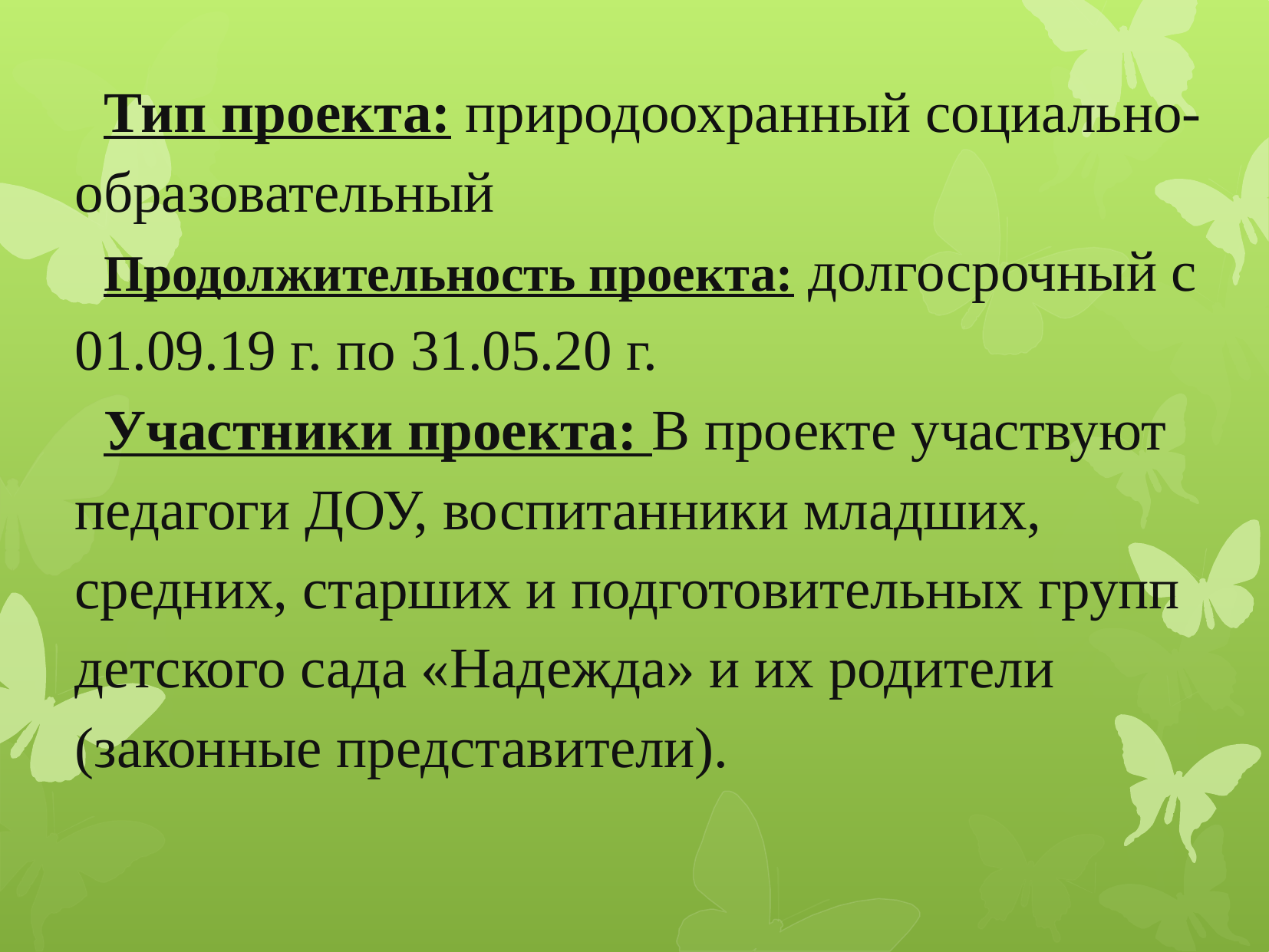

Тип проекта: природоохранный социально-образовательный
Продолжительность проекта: долгосрочный с 01.09.19 г. по 31.05.20 г.
Участники проекта: В проекте участвуют педагоги ДОУ, воспитанники младших, средних, старших и подготовительных групп детского сада «Надежда» и их родители (законные представители).